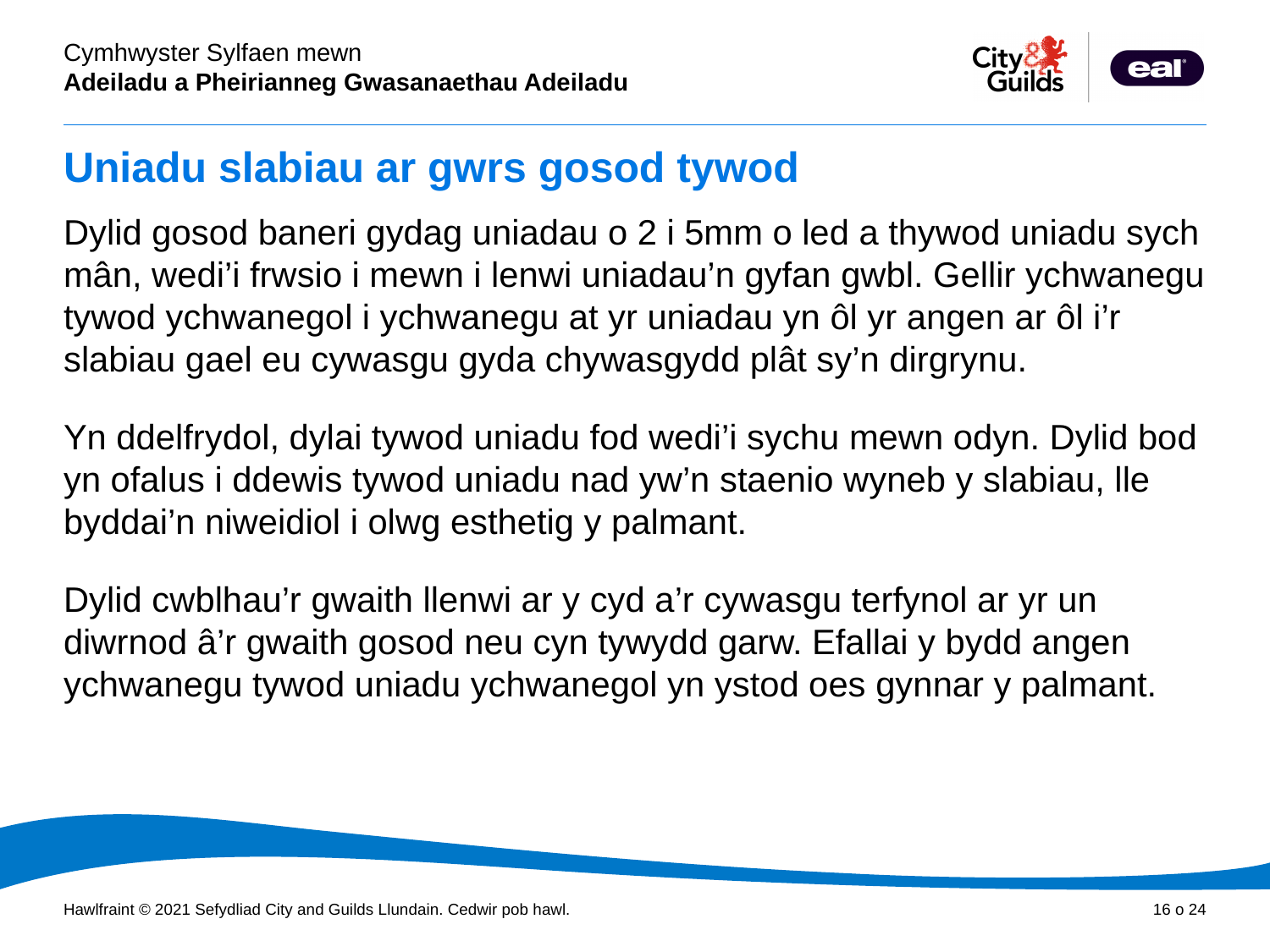

# Uniadu slabiau ar gwrs gosod tywod
Dylid gosod baneri gydag uniadau o 2 i 5mm o led a thywod uniadu sych mân, wedi’i frwsio i mewn i lenwi uniadau’n gyfan gwbl. Gellir ychwanegu tywod ychwanegol i ychwanegu at yr uniadau yn ôl yr angen ar ôl i’r slabiau gael eu cywasgu gyda chywasgydd plât sy’n dirgrynu.
Yn ddelfrydol, dylai tywod uniadu fod wedi’i sychu mewn odyn. Dylid bod yn ofalus i ddewis tywod uniadu nad yw’n staenio wyneb y slabiau, lle byddai’n niweidiol i olwg esthetig y palmant.
Dylid cwblhau’r gwaith llenwi ar y cyd a’r cywasgu terfynol ar yr un diwrnod â’r gwaith gosod neu cyn tywydd garw. Efallai y bydd angen ychwanegu tywod uniadu ychwanegol yn ystod oes gynnar y palmant.